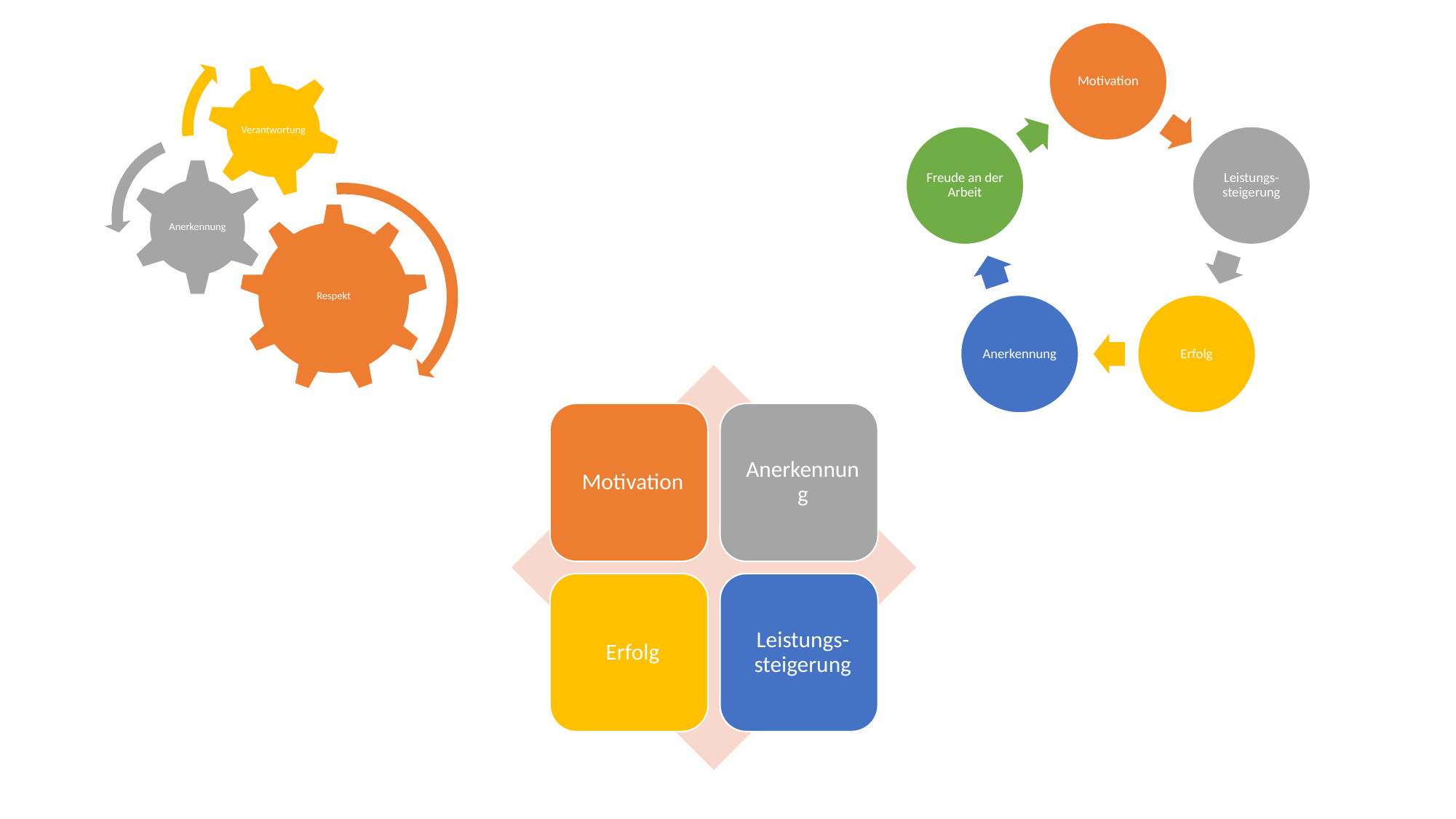

Motivation

Leistungs-steigerung

Erfolg

Anerkennung

Freude an der Arbeit

Respekt
Anerkennung
Verantwortung
Motivation
Anerkennung
Erfolg
Leistungs-steigerung